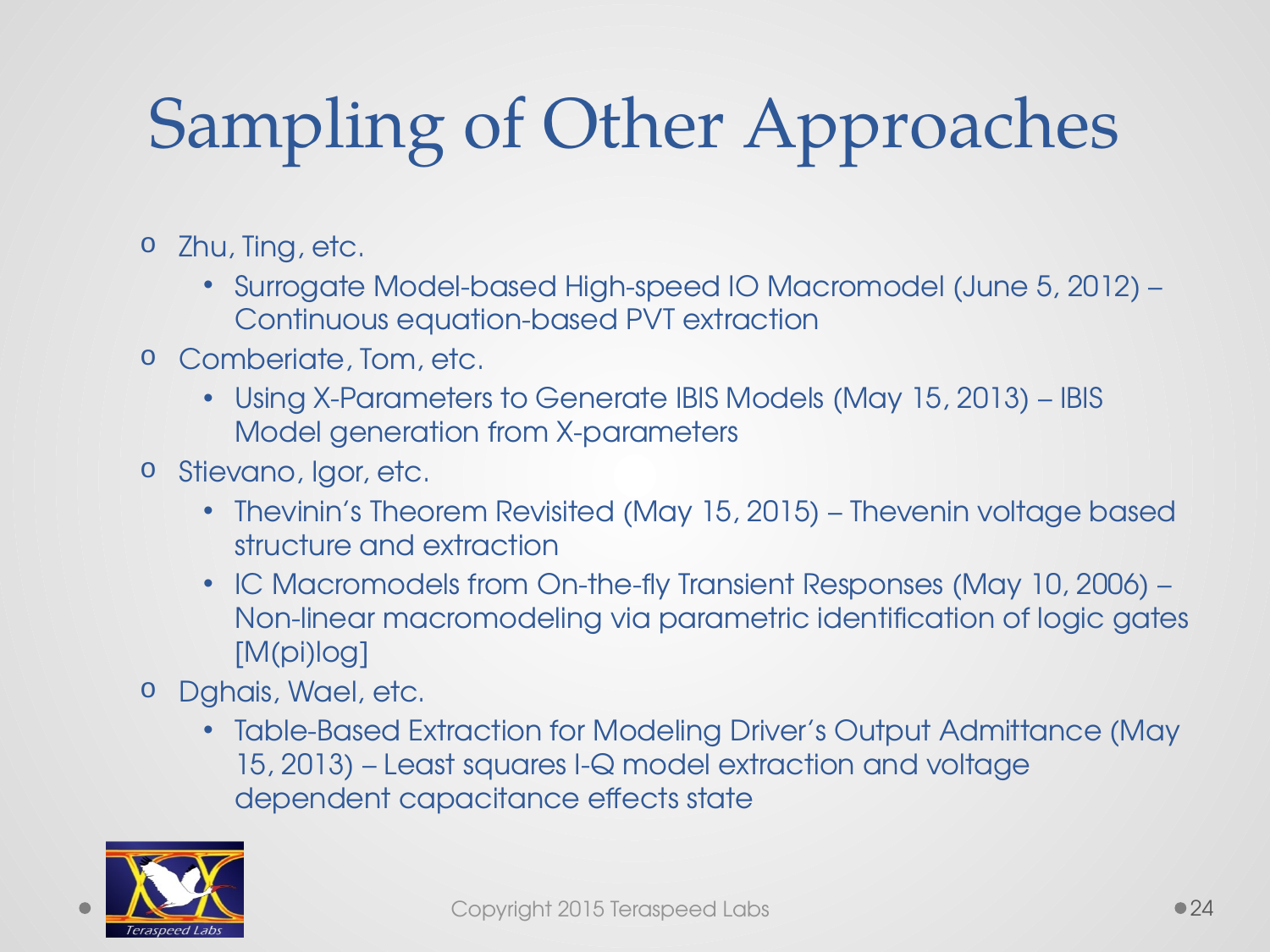

# Sampling of Other Approaches
Zhu, Ting, etc.
Surrogate Model-based High-speed IO Macromodel (June 5, 2012) – Continuous equation-based PVT extraction
Comberiate, Tom, etc.
Using X-Parameters to Generate IBIS Models (May 15, 2013) – IBIS Model generation from X-parameters
Stievano, Igor, etc.
Thevinin’s Theorem Revisited (May 15, 2015) – Thevenin voltage based structure and extraction
IC Macromodels from On-the-fly Transient Responses (May 10, 2006) – Non-linear macromodeling via parametric identification of logic gates [M(pi)log]
Dghais, Wael, etc.
Table-Based Extraction for Modeling Driver’s Output Admittance (May 15, 2013) – Least squares I-Q model extraction and voltage dependent capacitance effects state

24
Copyright 2015 Teraspeed Labs